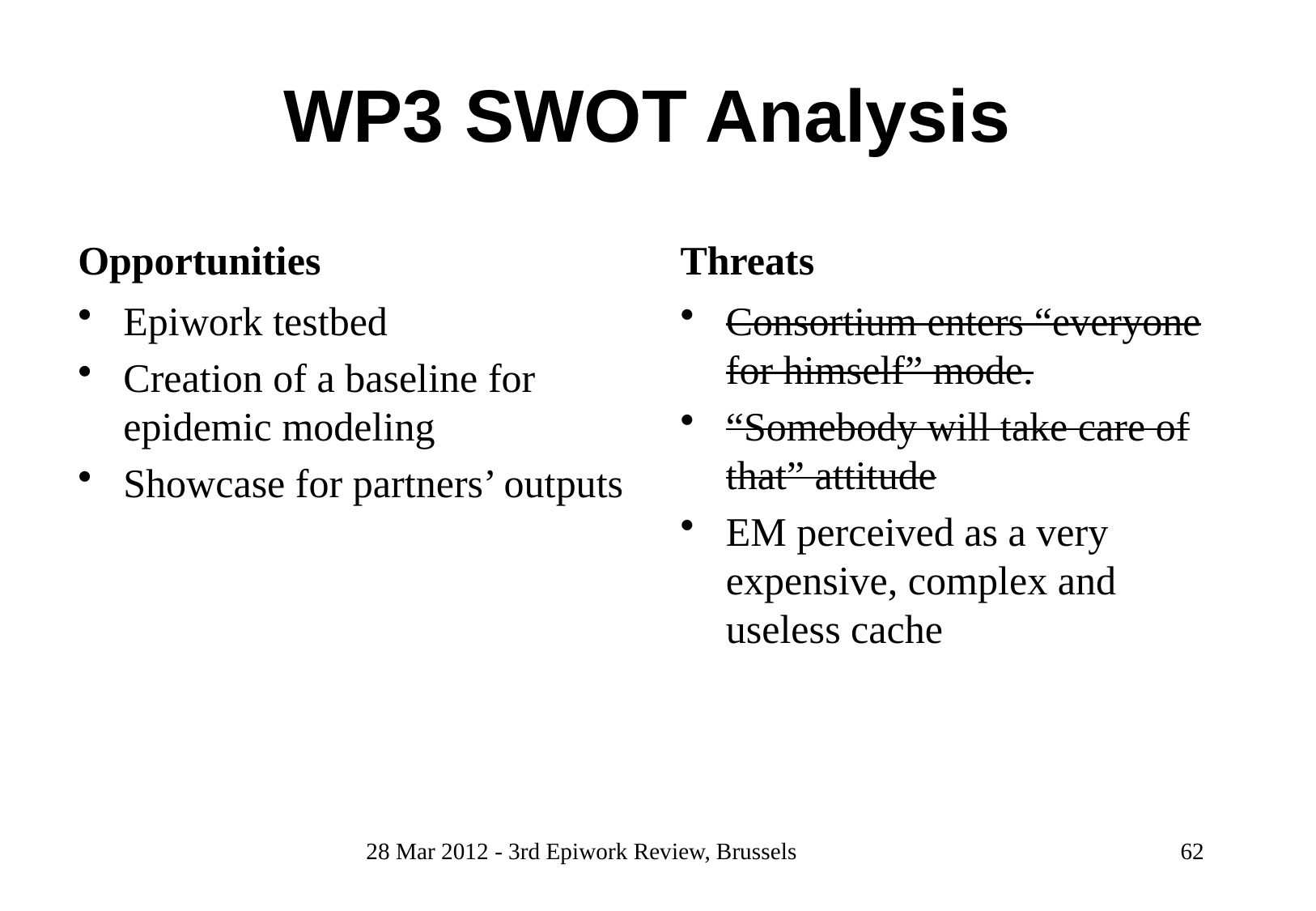

# WP3 SWOT Analysis
Opportunities
Threats
Epiwork testbed
Creation of a baseline for epidemic modeling
Showcase for partners’ outputs
Consortium enters “everyone for himself” mode.
“Somebody will take care of that” attitude
EM perceived as a very expensive, complex and useless cache
28 Mar 2012 - 3rd Epiwork Review, Brussels
62